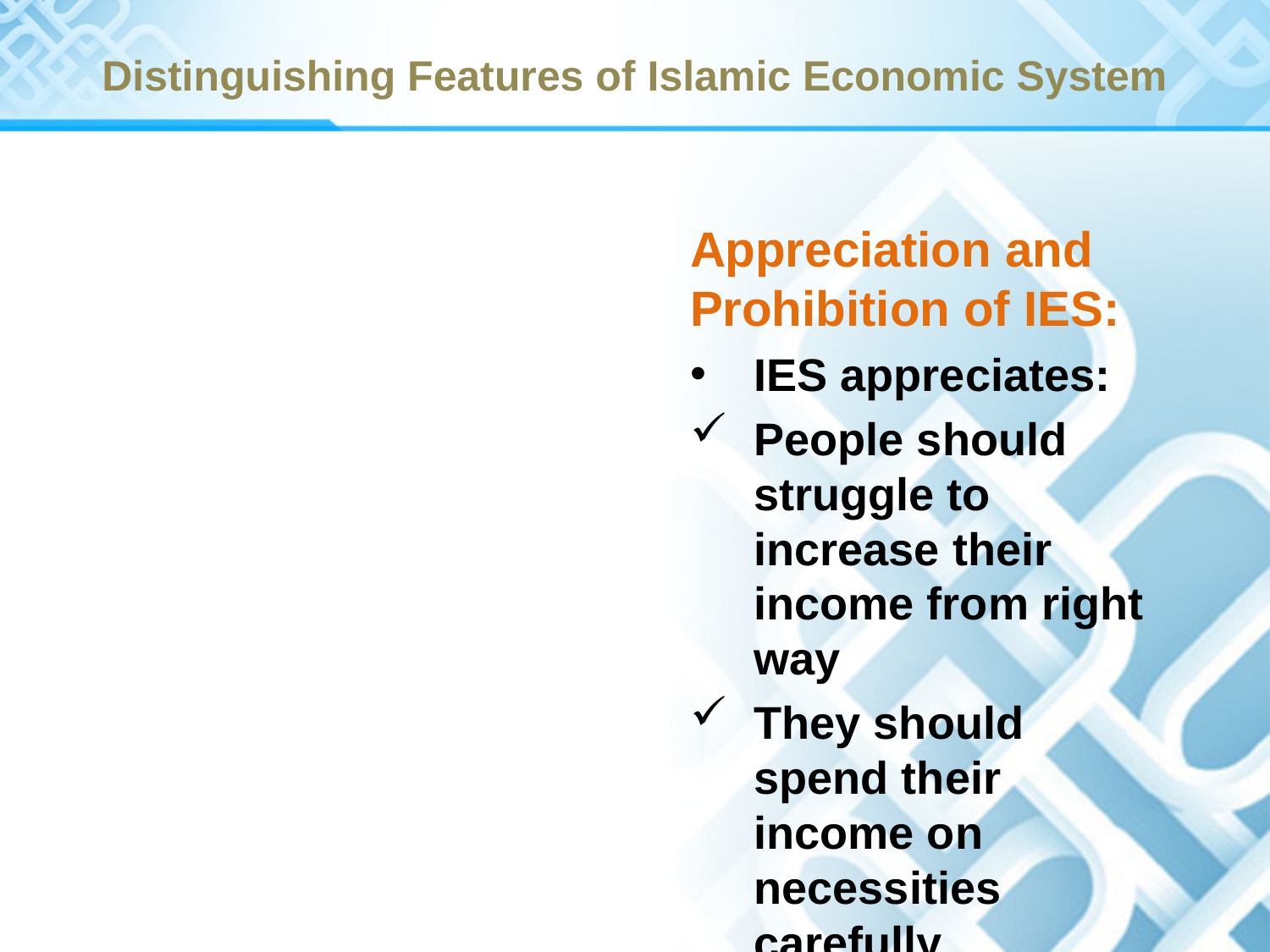

Distinguishing Features of Islamic Economic System
Appreciation and Prohibition of IES:
IES appreciates:
People should struggle to increase their income from right way
They should spend their income on necessities carefully
Social equalities